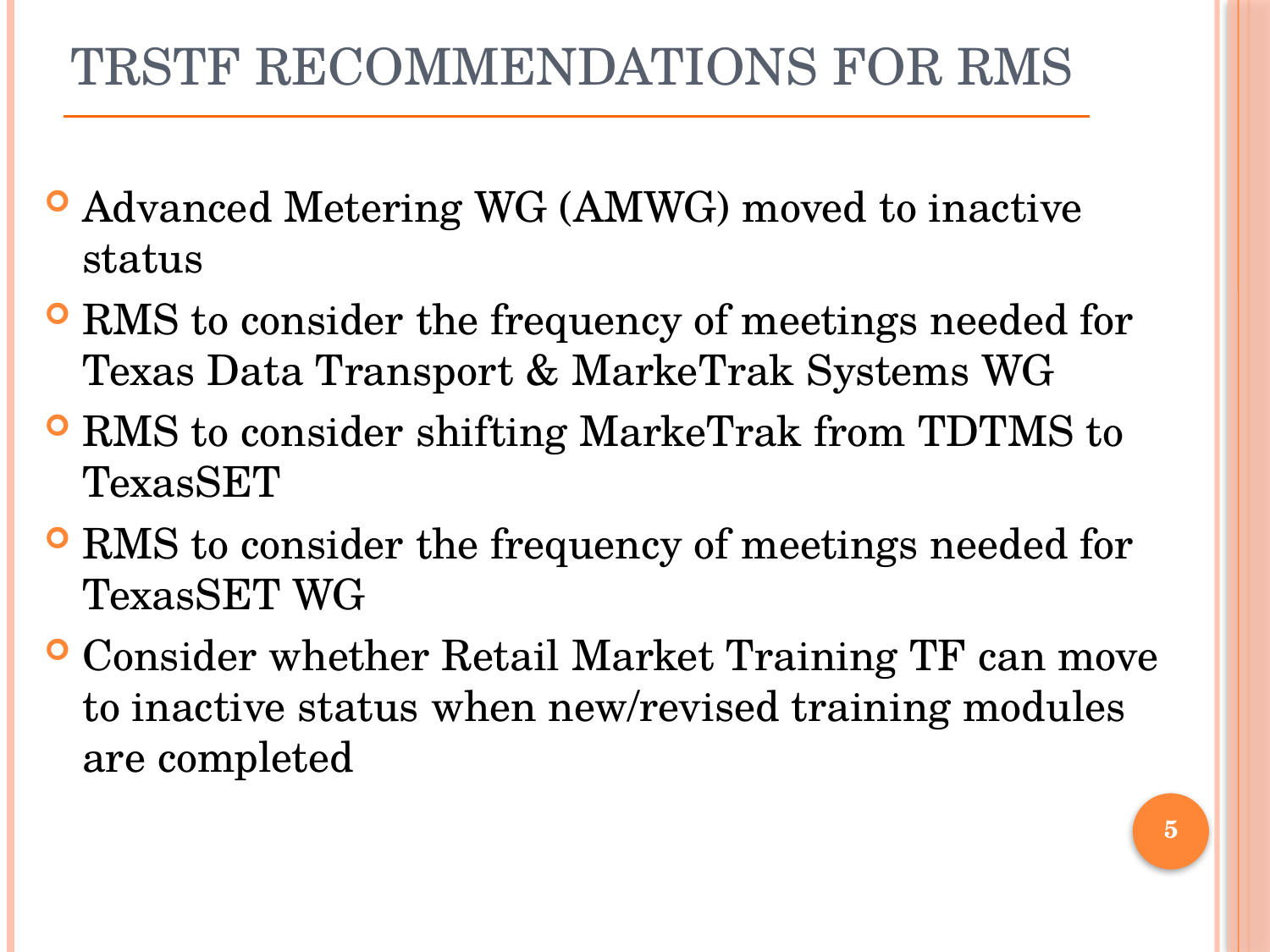

# TRSTF Recommendations for RMS

Advanced Metering WG (AMWG) moved to inactive status
RMS to consider the frequency of meetings needed for Texas Data Transport & MarkeTrak Systems WG
RMS to consider shifting MarkeTrak from TDTMS to TexasSET
RMS to consider the frequency of meetings needed for TexasSET WG
Consider whether Retail Market Training TF can move to inactive status when new/revised training modules are completed

5